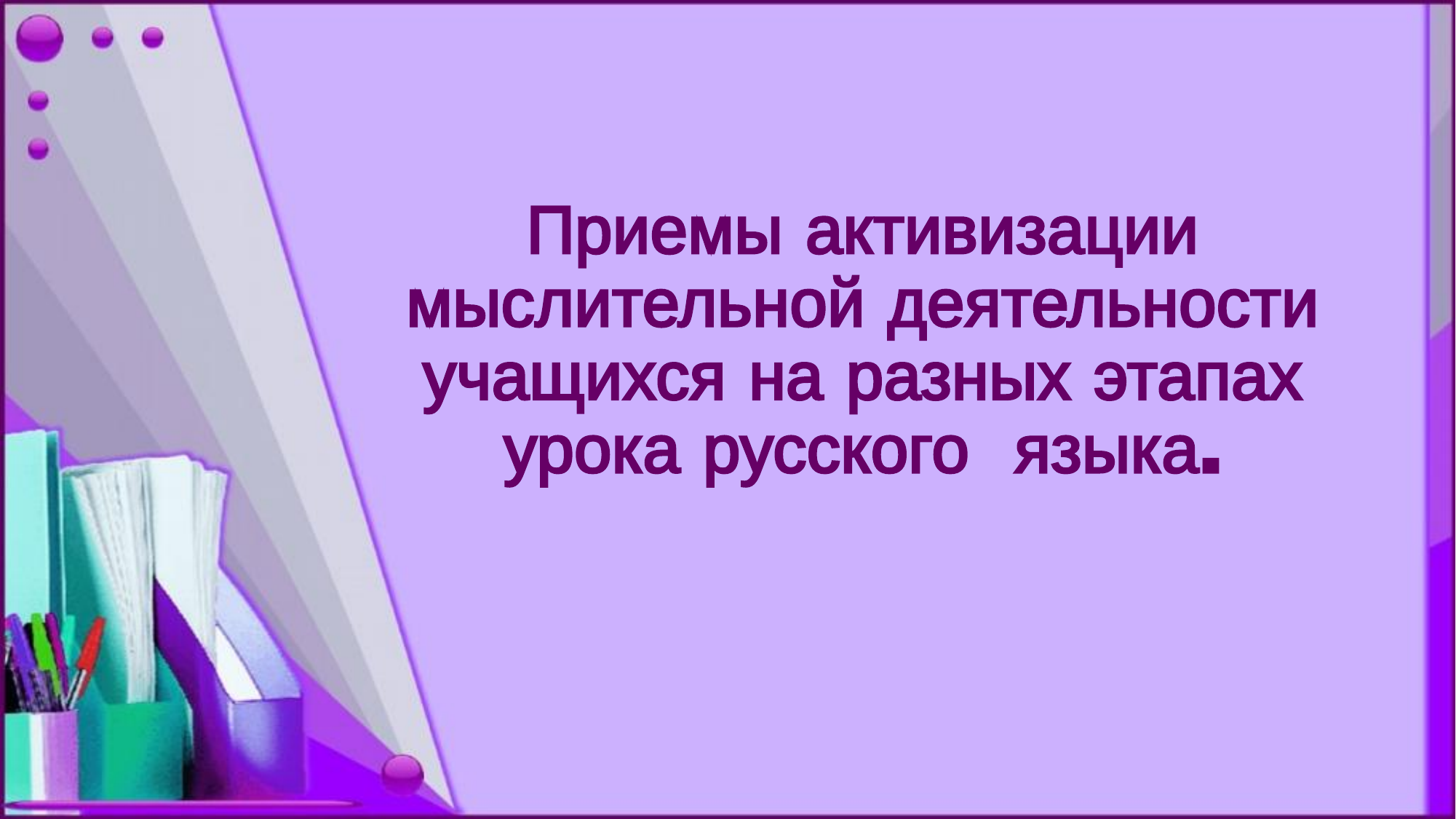

# Приемы активизации мыслительной деятельности учащихся на разных этапах урока русского  языка.